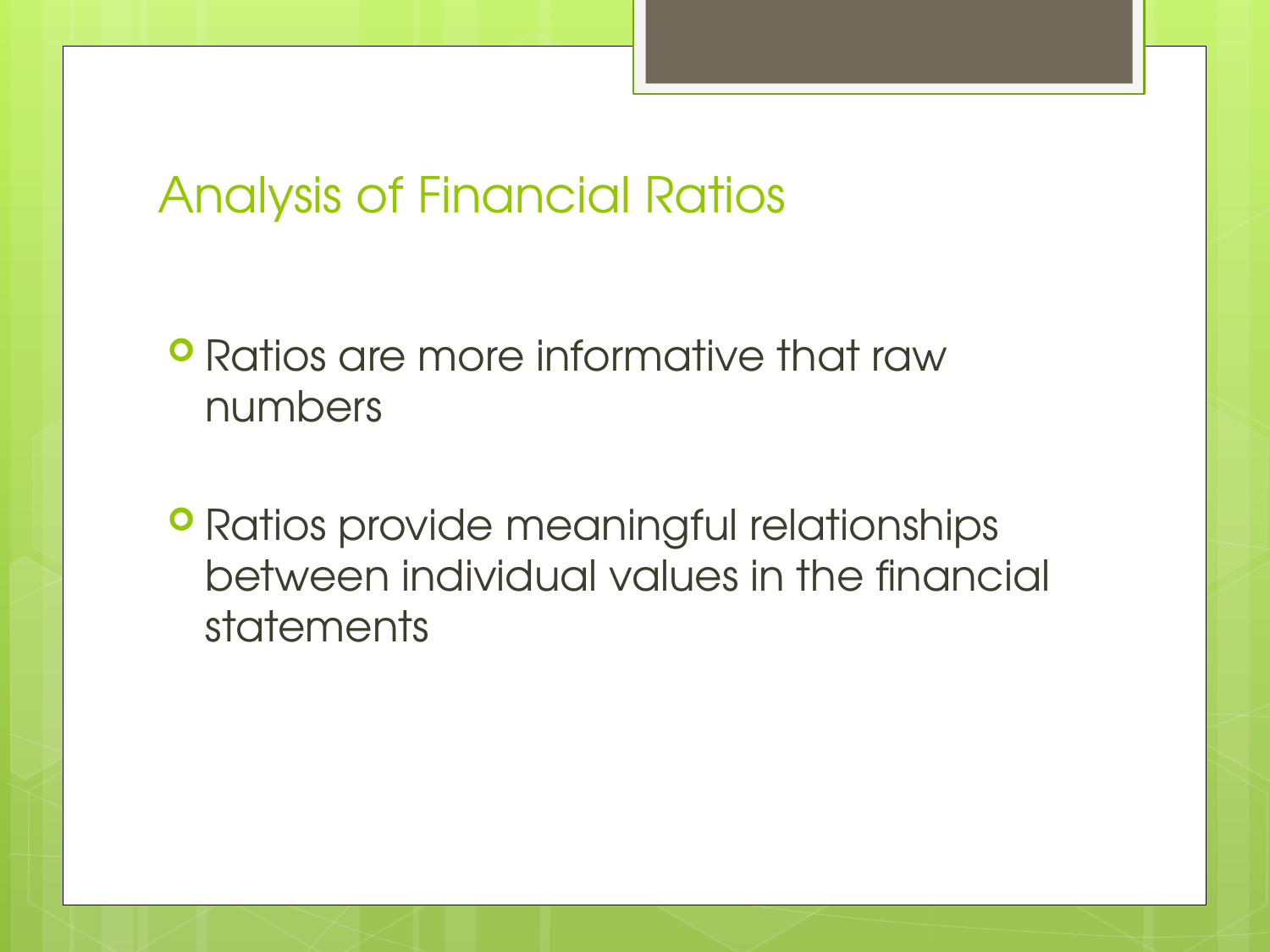

# Analysis of Financial Ratios
Ratios are more informative that raw numbers

Ratios provide meaningful relationships between individual values in the financial statements